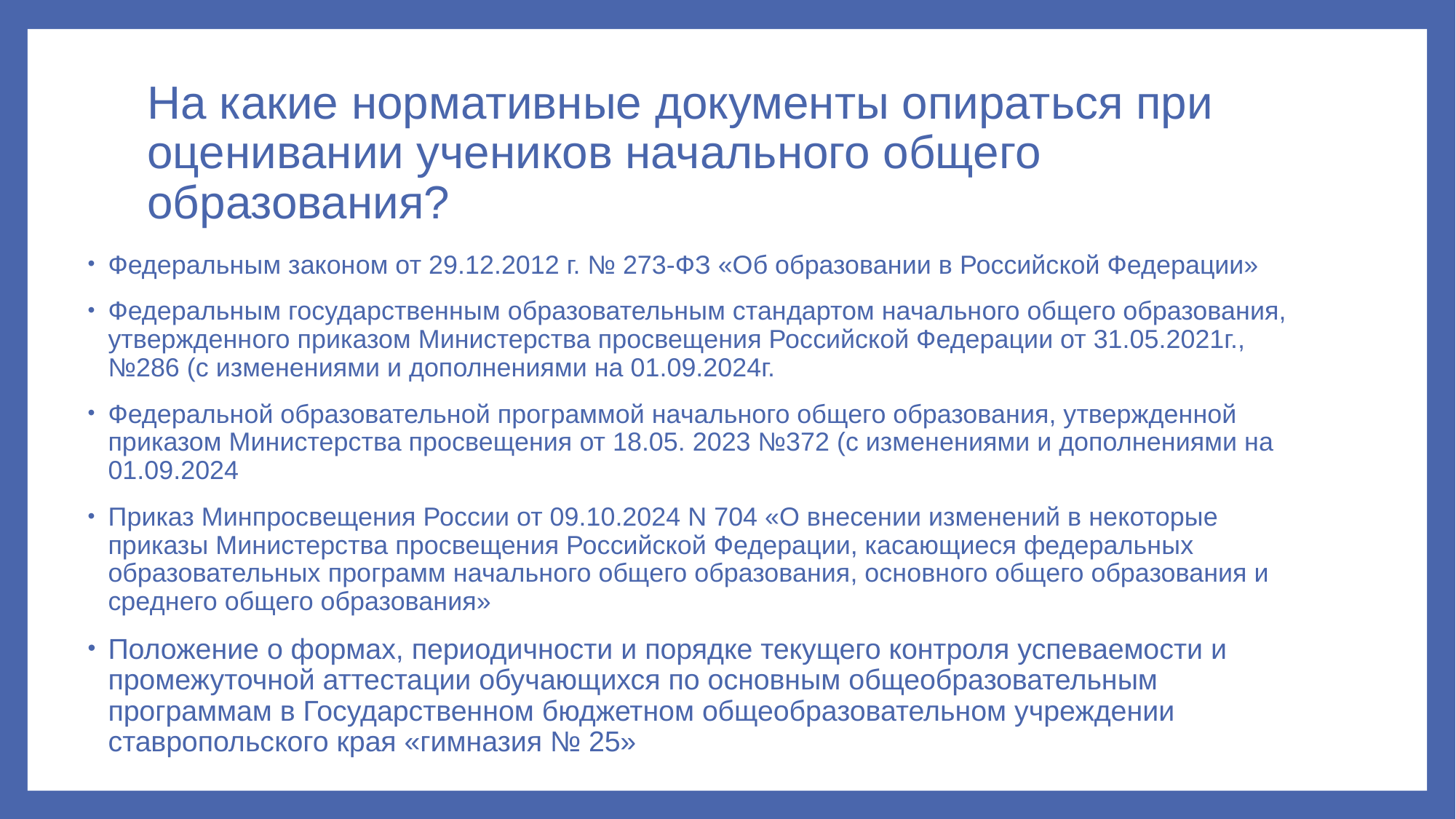

# На какие нормативные документы опираться при оценивании учеников начального общего образования?
Федеральным законом от 29.12.2012 г. № 273-ФЗ «Об образовании в Российской Федерации»
Федеральным государственным образовательным стандартом начального общего образования, утвержденного приказом Министерства просвещения Российской Федерации от 31.05.2021г., №286 (с изменениями и дополнениями на 01.09.2024г.
Федеральной образовательной программой начального общего образования, утвержденной приказом Министерства просвещения от 18.05. 2023 №372 (с изменениями и дополнениями на 01.09.2024
Приказ Минпросвещения России от 09.10.2024 N 704 «О внесении изменений в некоторые приказы Министерства просвещения Российской Федерации, касающиеся федеральных образовательных программ начального общего образования, основного общего образования и среднего общего образования»
Положение о формах, периодичности и порядке текущего контроля успеваемости и промежуточной аттестации обучающихся по основным общеобразовательным программам в Государственном бюджетном общеобразовательном учреждении ставропольского края «гимназия № 25»